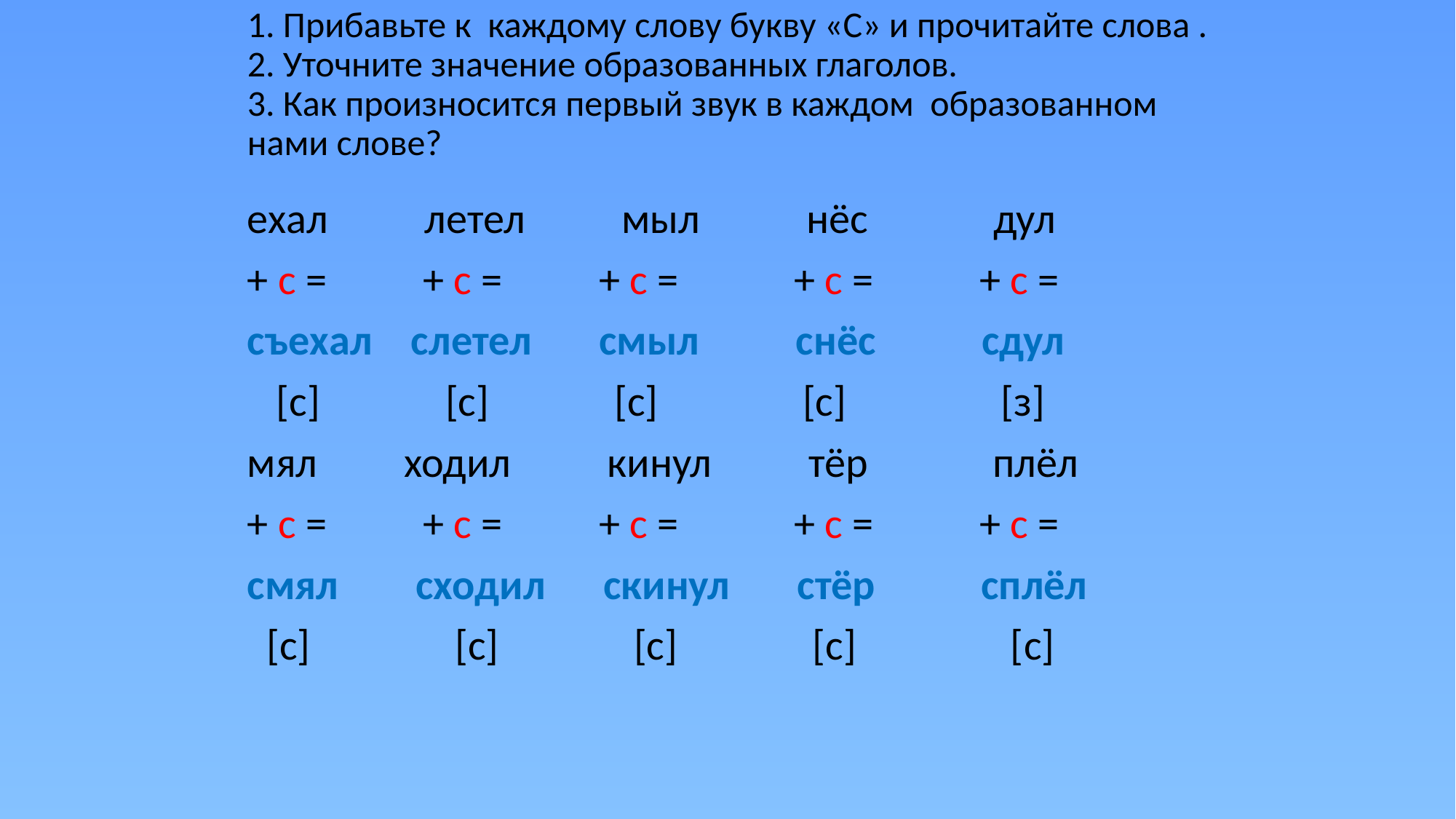

# 1. Прибавьте к  каждому слову букву «С» и прочитайте слова . 2. Уточните значение образованных глаголов. 3. Как произносится первый звук в каждом  образованном нами слове?
ехал          летел          мыл           нёс             дул
+ с =          + с =          + с =            + с =           + с =
съехал    слетел       смыл          снёс           сдул
   [c]             [c]             [c]               [c]                [з]
мял         ходил          кинул          тёр             плёл
+ с =          + с =          + с =            + с =           + с =
смял        сходил      скинул       стёр           сплёл
  [c]               [c]              [c]              [c]                [с]